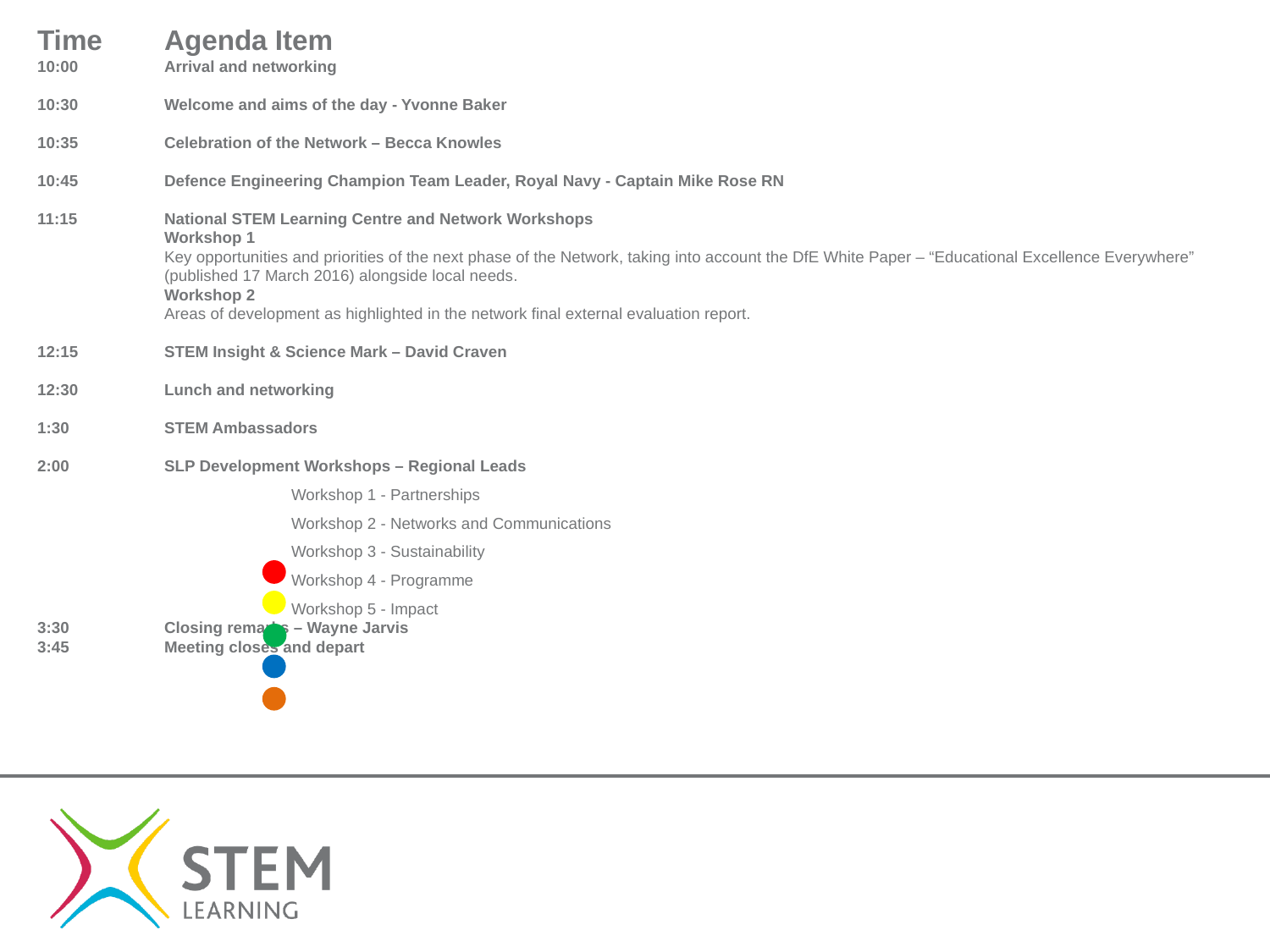

Time	Agenda Item
10:00	Arrival and networking

10:30	Welcome and aims of the day - Yvonne Baker

10:35	Celebration of the Network – Becca Knowles

10:45	Defence Engineering Champion Team Leader, Royal Navy - Captain Mike Rose RN

11:15	National STEM Learning Centre and Network Workshops
	Workshop 1
	Key opportunities and priorities of the next phase of the Network, taking into account the DfE White Paper – “Educational Excellence Everywhere” 	(published 17 March 2016) alongside local needs.
 	Workshop 2
	Areas of development as highlighted in the network final external evaluation report.

12:15	STEM Insight & Science Mark – David Craven

12:30	Lunch and networking

1:30	STEM Ambassadors

2:00	SLP Development Workshops – Regional Leads
		Workshop 1 - Partnerships
		Workshop 2 - Networks and Communications
		Workshop 3 - Sustainability
		Workshop 4 - Programme
		Workshop 5 - Impact
3:30	Closing remarks – Wayne Jarvis
3:45	Meeting closes and depart